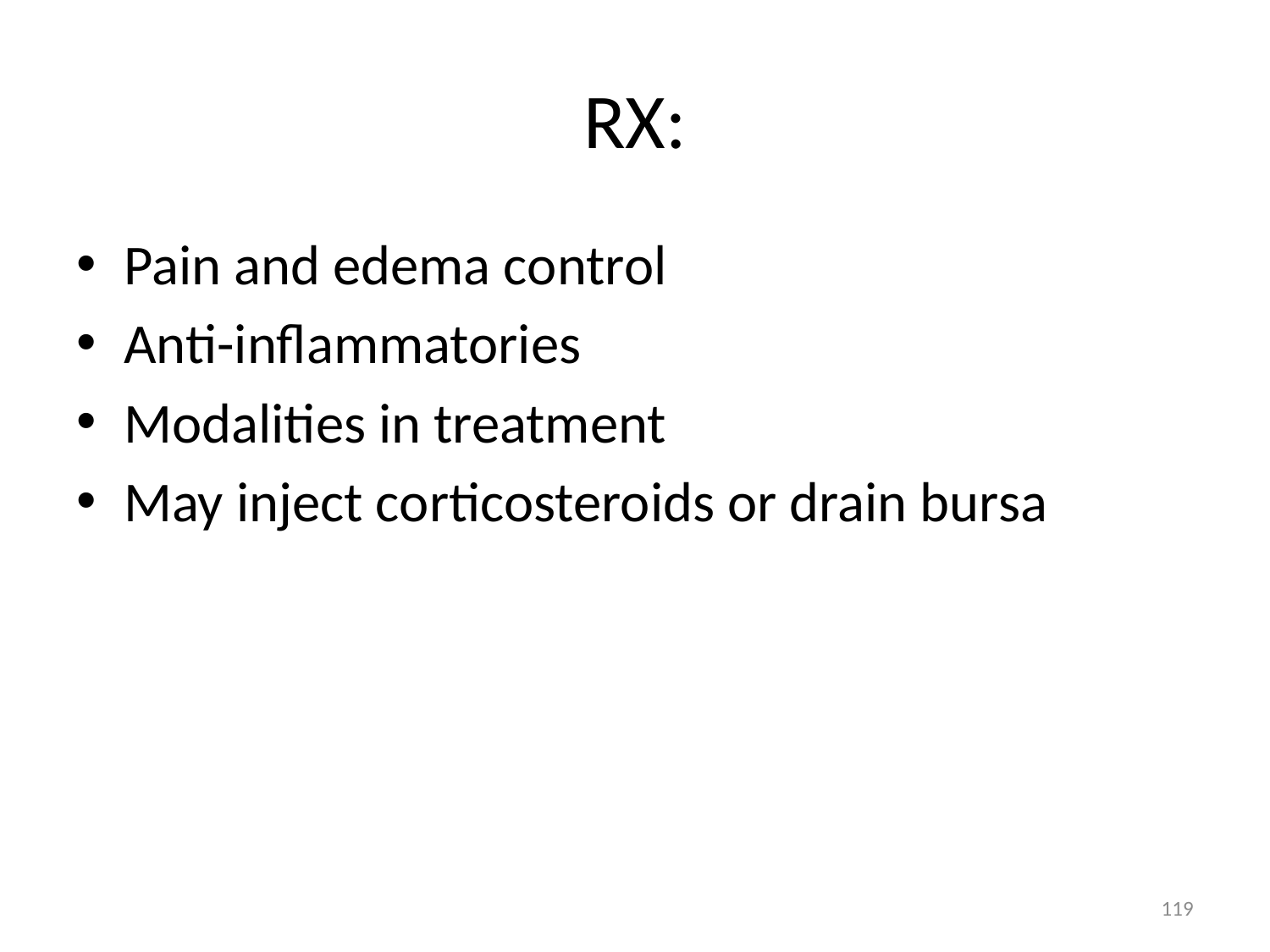

# RX:
Pain and edema control
Anti-inflammatories
Modalities in treatment
May inject corticosteroids or drain bursa

119